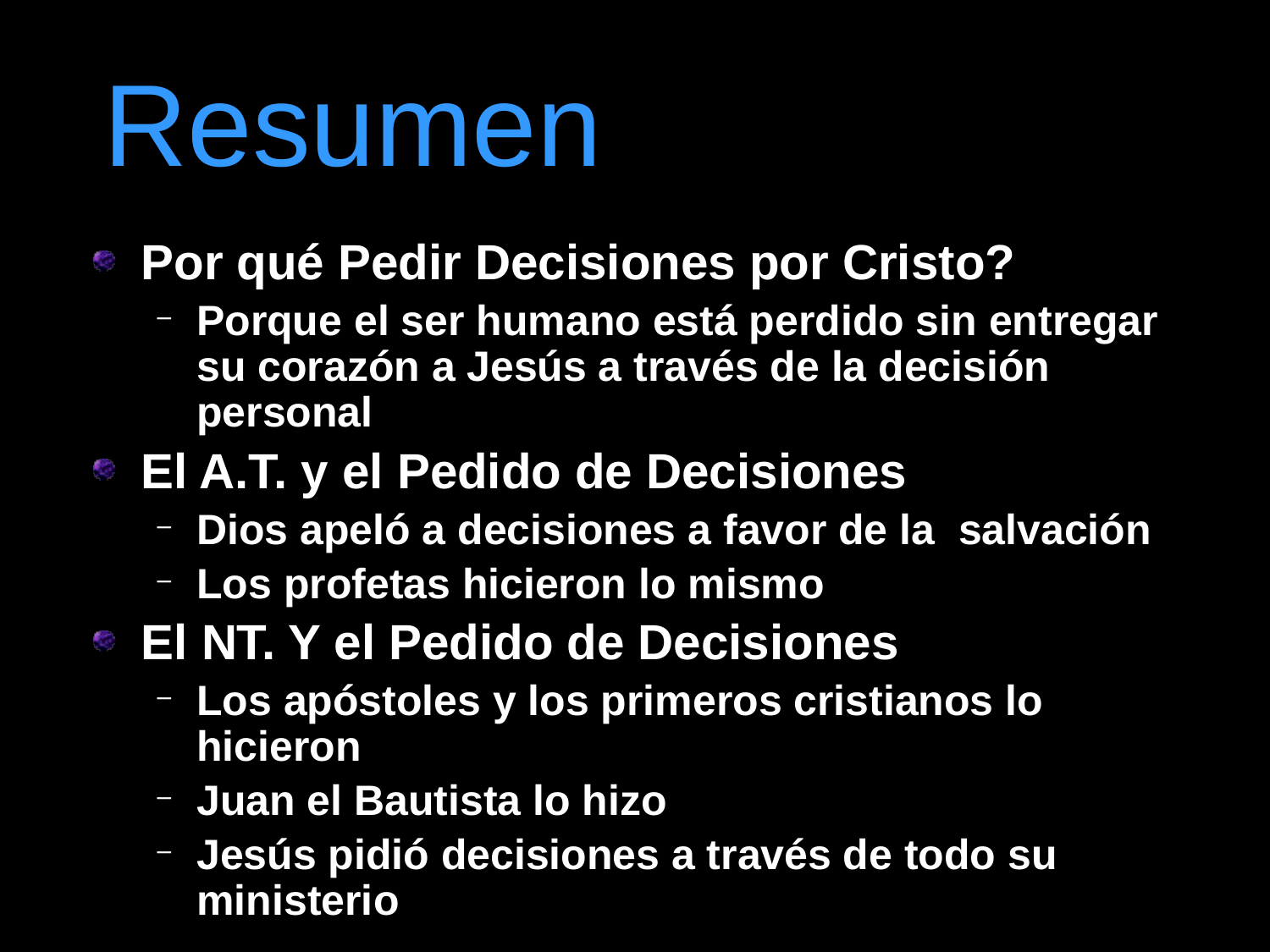

# Resumen
Por qué Pedir Decisiones por Cristo?
Porque el ser humano está perdido sin entregar su corazón a Jesús a través de la decisión personal
El A.T. y el Pedido de Decisiones
Dios apeló a decisiones a favor de la  salvación
Los profetas hicieron lo mismo
El NT. Y el Pedido de Decisiones
Los apóstoles y los primeros cristianos lo hicieron
Juan el Bautista lo hizo
Jesús pidió decisiones a través de todo su ministerio